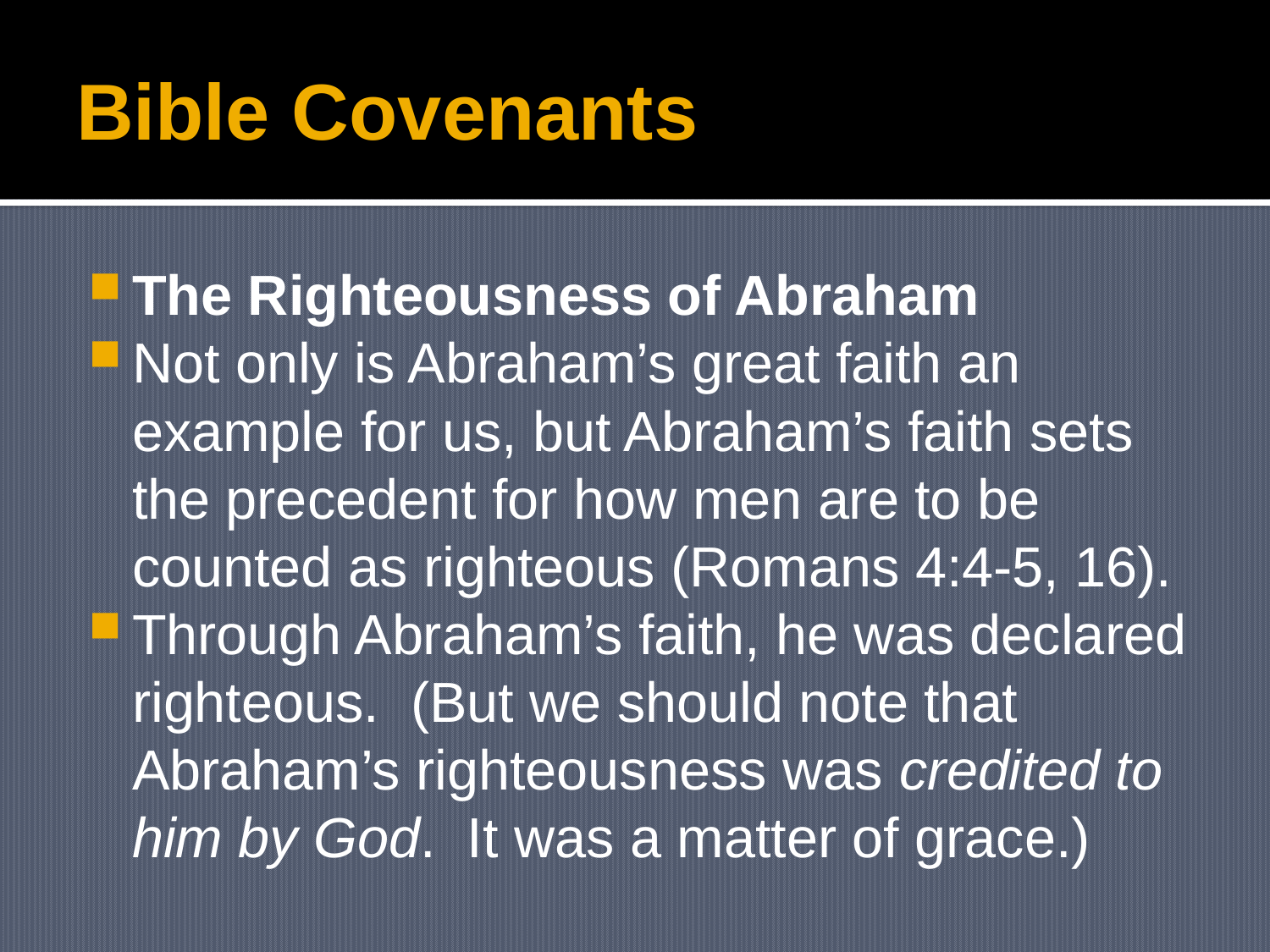

# Bible Covenants
The Righteousness of Abraham
Not only is Abraham’s great faith an example for us, but Abraham’s faith sets the precedent for how men are to be counted as righteous (Romans 4:4-5, 16).
Through Abraham’s faith, he was declared righteous.  (But we should note that Abraham’s righteousness was credited to him by God.  It was a matter of grace.)